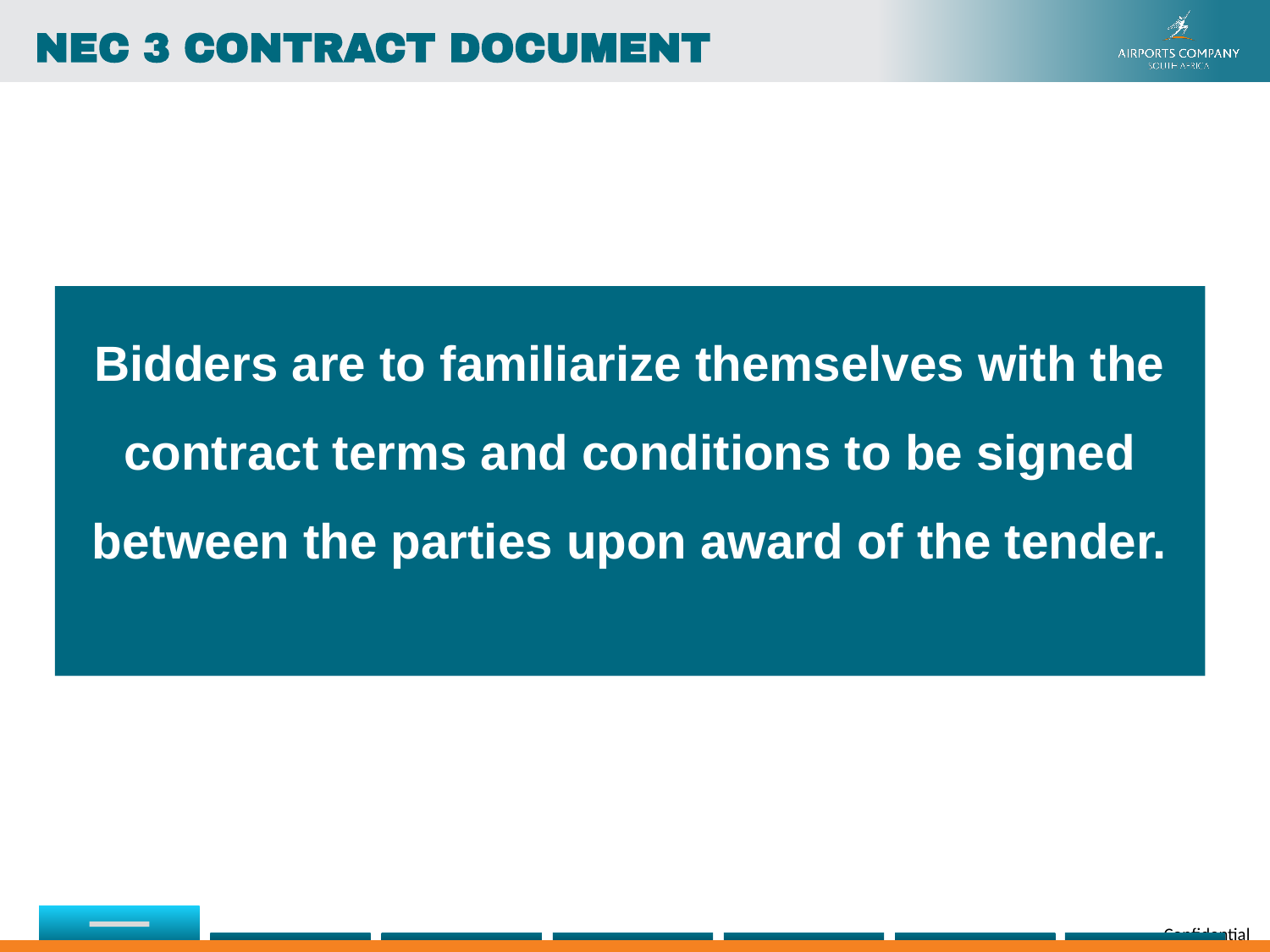

NEC 3 CONTRACT DOCUMENT

Bidders are to familiarize themselves with the contract terms and conditions to be signed between the parties upon award of the tender.